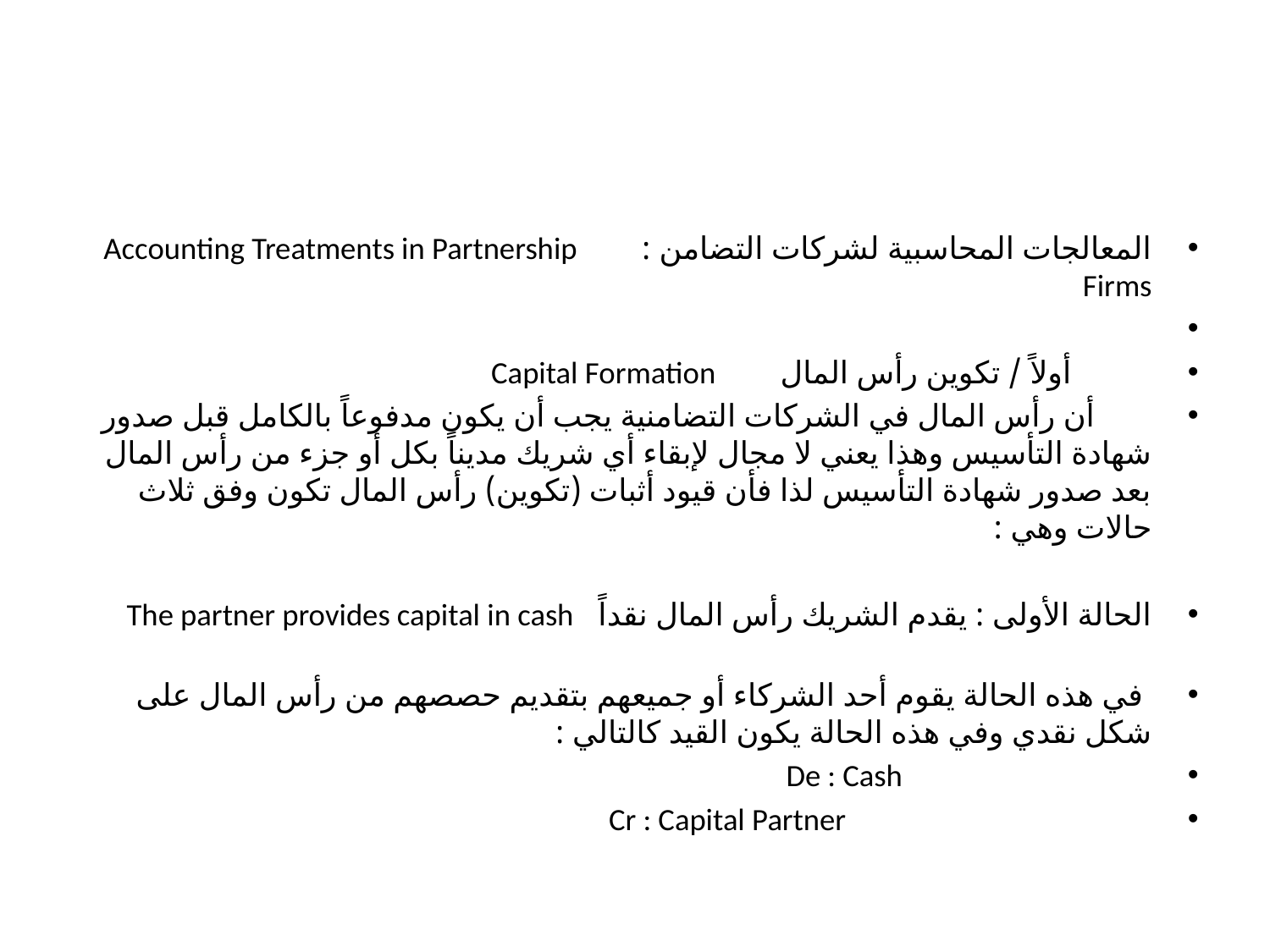

#
المعالجات المحاسبية لشركات التضامن :        Accounting Treatments in Partnership Firms

          أولاً / تكوين رأس المال        Capital Formation
       أن رأس المال في الشركات التضامنية يجب أن يكون مدفوعاً بالكامل قبل صدور شهادة التأسيس وهذا يعني لا مجال لإبقاء أي شريك مديناً بكل أو جزء من رأس المال بعد صدور شهادة التأسيس لذا فأن قيود أثبات (تكوين) رأس المال تكون وفق ثلاث حالات وهي :

الحالة الأولى : يقدم الشريك رأس المال نقداً   The partner provides capital in cash
 في هذه الحالة يقوم أحد الشركاء أو جميعهم بتقديم حصصهم من رأس المال على شكل نقدي وفي هذه الحالة يكون القيد كالتالي :
                               De : Cash
                                      Cr : Capital Partner